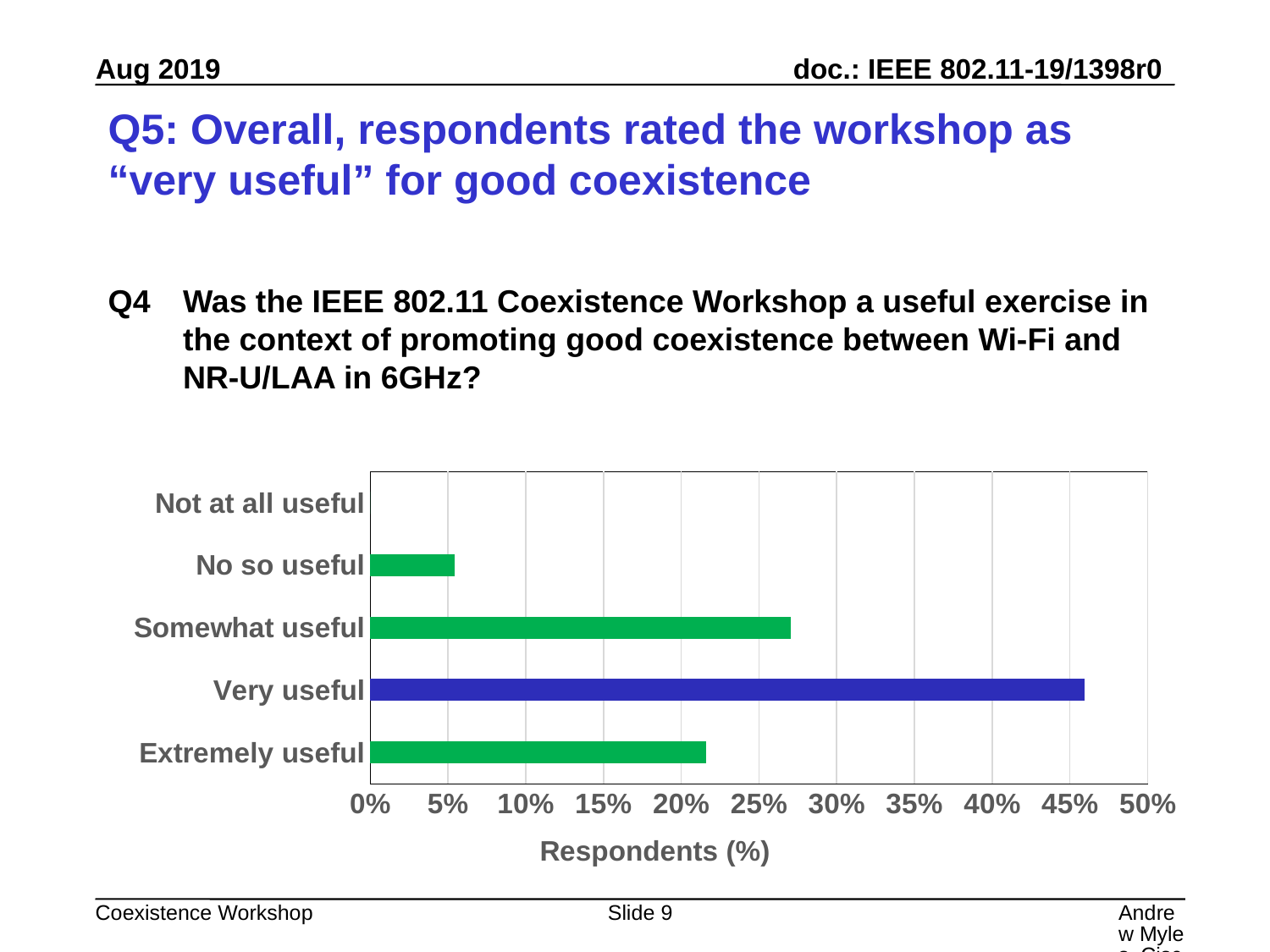

# Q5: Overall, respondents rated the workshop as “very useful” for good coexistence
Q4 	Was the IEEE 802.11 Coexistence Workshop a useful exercise in the context of promoting good coexistence between Wi-Fi and NR-U/LAA in 6GHz?

### Chart

| Category | Count |
|---|---|
| Extremely useful | 0.21621621621621623 |
| Very useful | 0.4594594594594595 |
| Somewhat useful | 0.2702702702702703 |
| No so useful | 0.05405405405405406 |
| Not at all useful | 0.0 |
Slide 9
Andrew Myles, Cisco